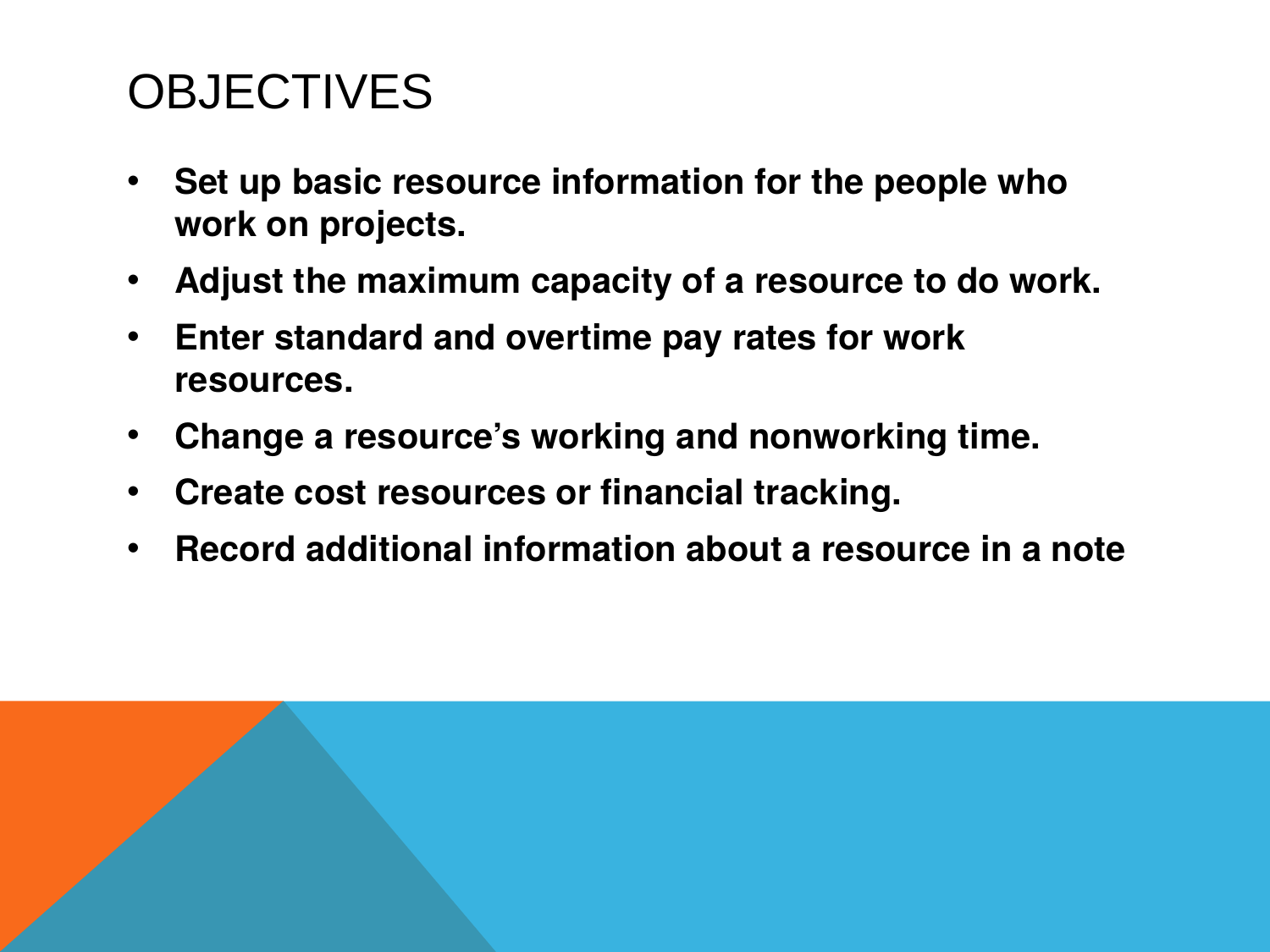

# objectives
Set up basic resource information for the people who work on projects.
Adjust the maximum capacity of a resource to do work.
Enter standard and overtime pay rates for work resources.
Change a resource’s working and nonworking time.
Create cost resources or financial tracking.
Record additional information about a resource in a note